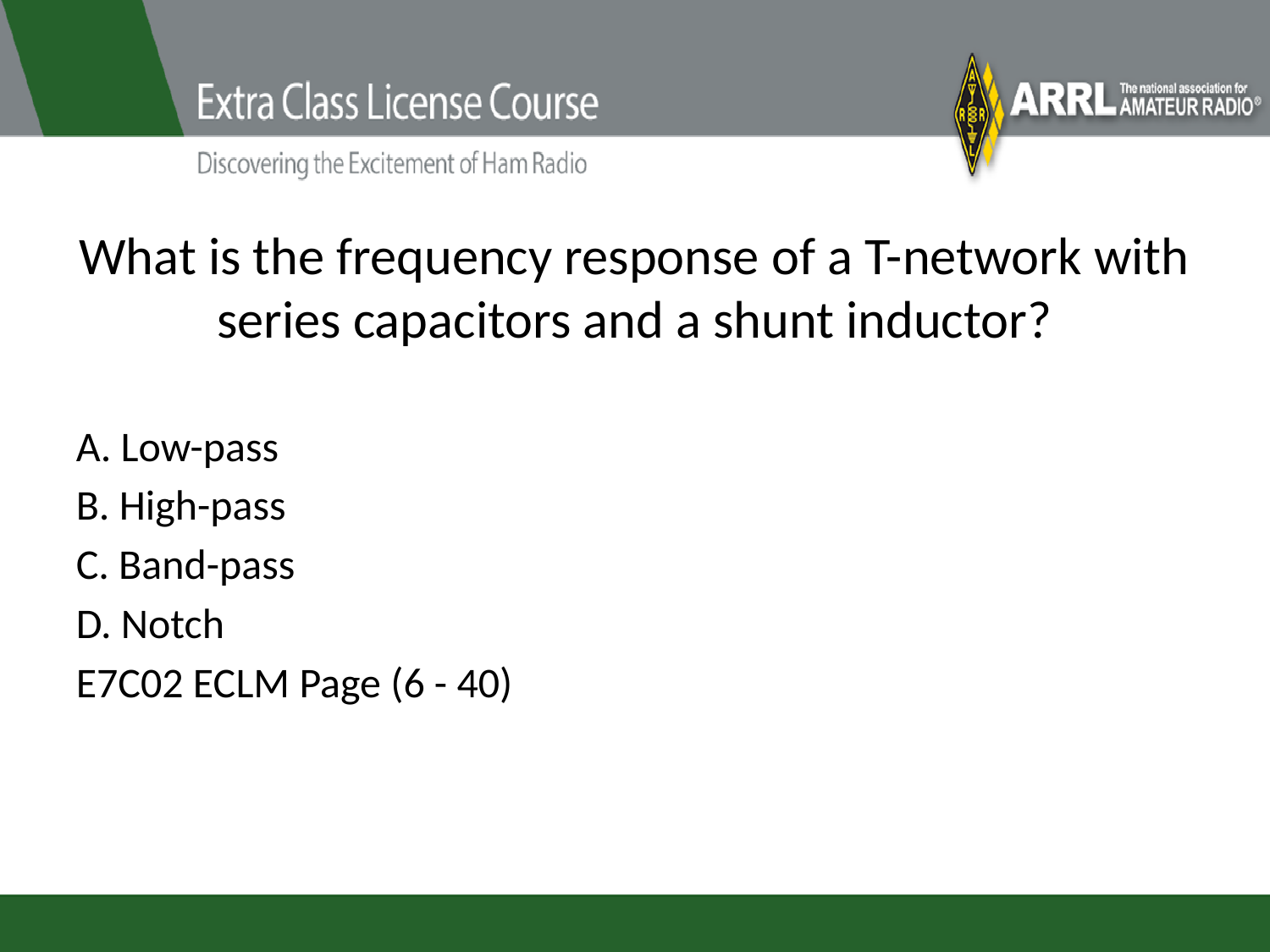

# What is the frequency response of a T-network with series capacitors and a shunt inductor?
A. Low-pass
B. High-pass
C. Band-pass
D. Notch
E7C02 ECLM Page (6 - 40)